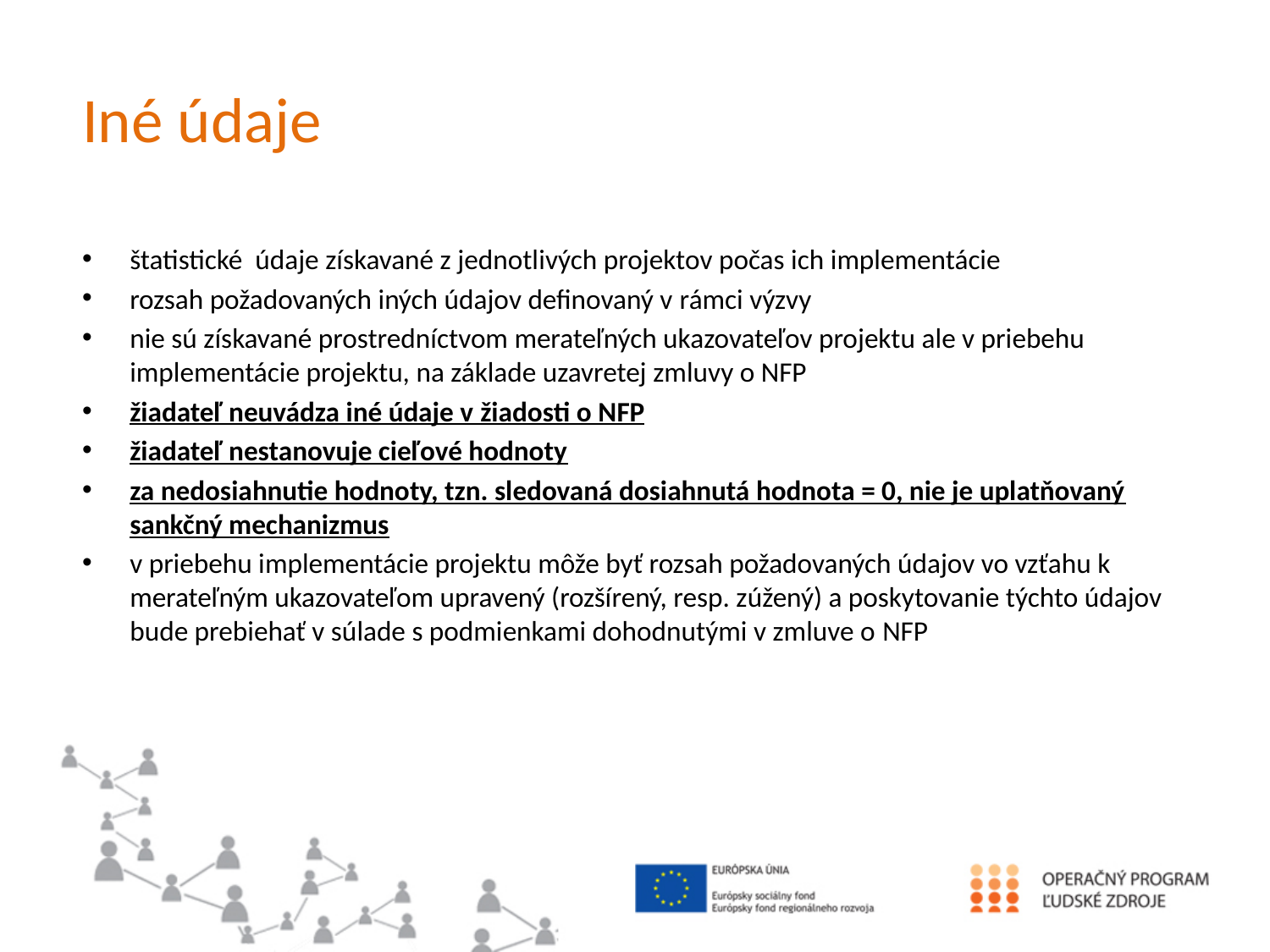

# Iné údaje
štatistické  údaje získavané z jednotlivých projektov počas ich implementácie
rozsah požadovaných iných údajov definovaný v rámci výzvy
nie sú získavané prostredníctvom merateľných ukazovateľov projektu ale v priebehu implementácie projektu, na základe uzavretej zmluvy o NFP
žiadateľ neuvádza iné údaje v žiadosti o NFP
žiadateľ nestanovuje cieľové hodnoty
za nedosiahnutie hodnoty, tzn. sledovaná dosiahnutá hodnota = 0, nie je uplatňovaný sankčný mechanizmus
v priebehu implementácie projektu môže byť rozsah požadovaných údajov vo vzťahu k merateľným ukazovateľom upravený (rozšírený, resp. zúžený) a poskytovanie týchto údajov bude prebiehať v súlade s podmienkami dohodnutými v zmluve o NFP